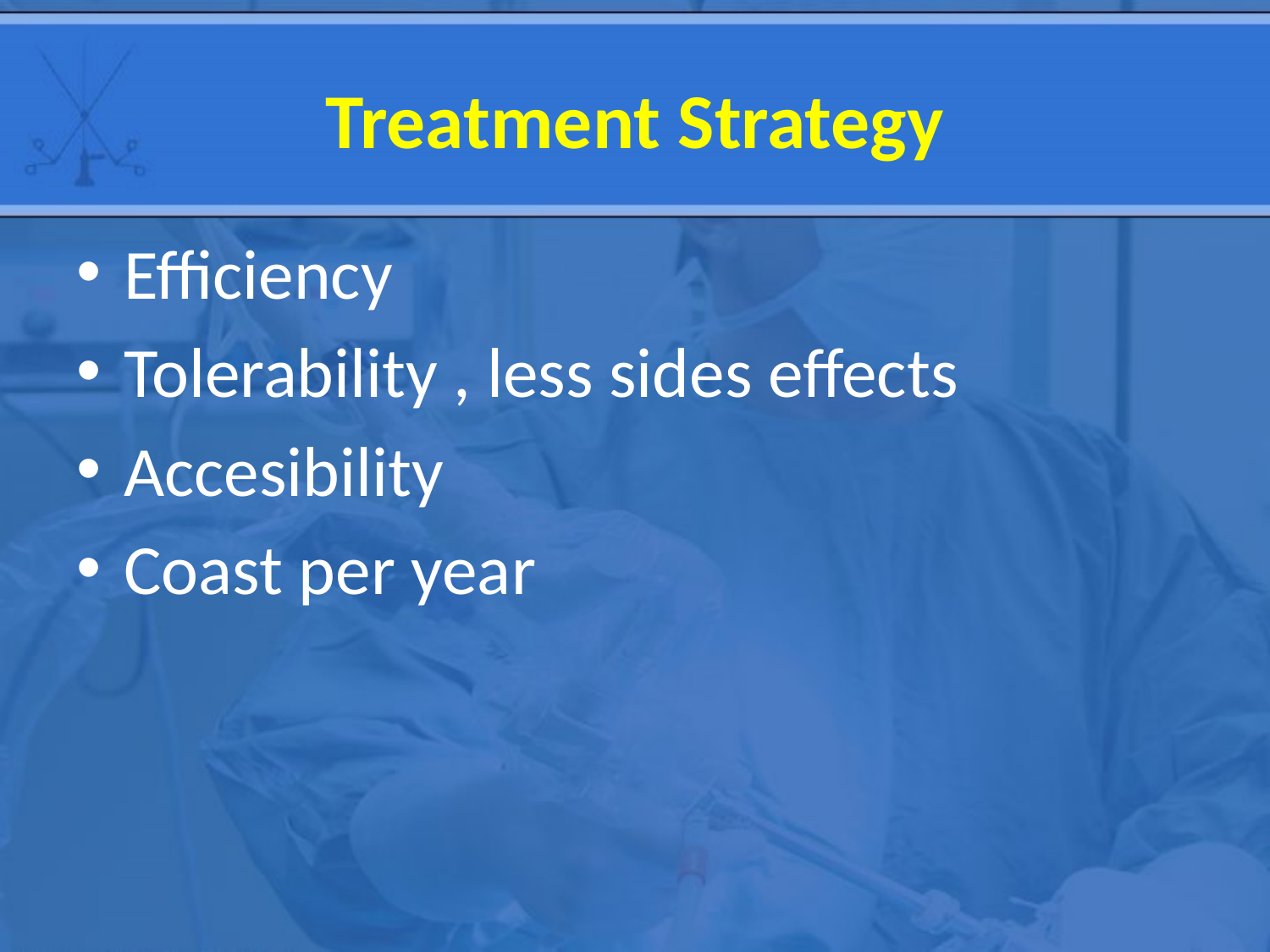

# Treatment Strategy
Efficiency
Tolerability , less sides effects
Accesibility
Coast per year